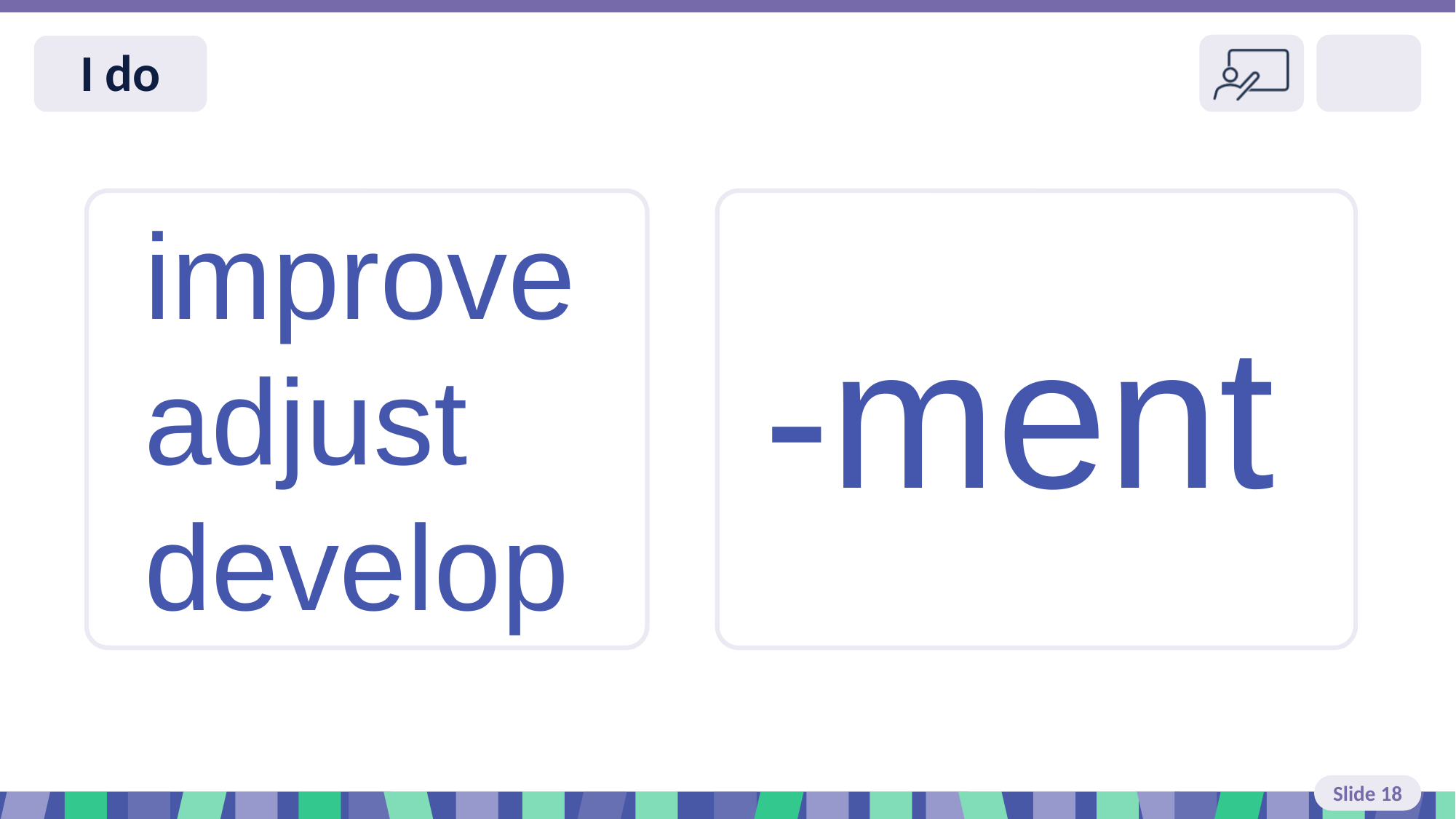

# Slide 18 I do

improve
adjust
develop
-ment